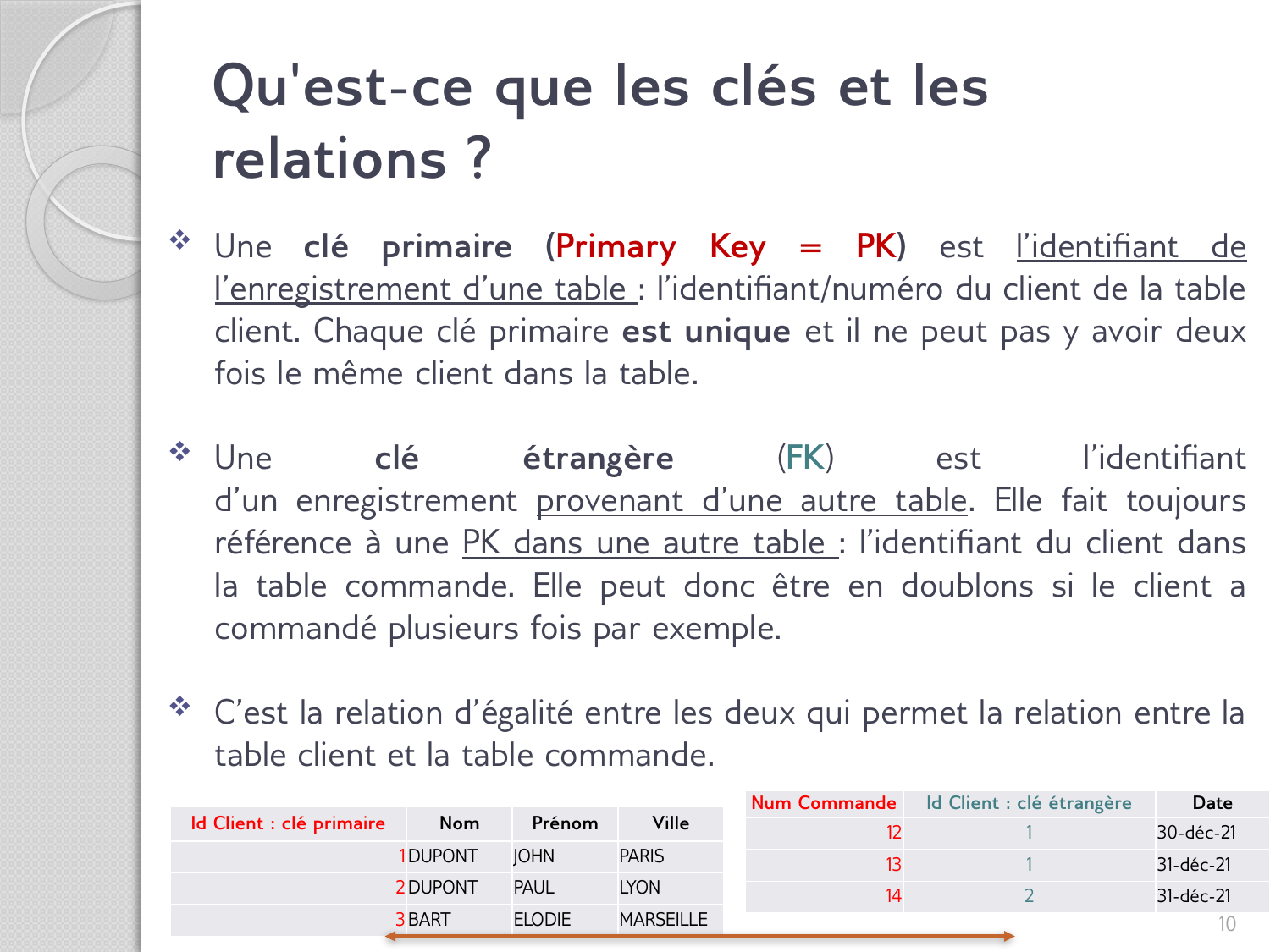

# Qu'est-ce que les clés et les relations ?
Une clé primaire (Primary Key = PK) est l’identifiant de l’enregistrement d’une table : l’identifiant/numéro du client de la table client. Chaque clé primaire est unique et il ne peut pas y avoir deux fois le même client dans la table.

Une clé étrangère (FK) est l’identifiant
d’un enregistrement provenant d’une autre table. Elle fait toujours référence à une PK dans une autre table : l’identifiant du client dans la table commande. Elle peut donc être en doublons si le client a commandé plusieurs fois par exemple.

C’est la relation d’égalité entre les deux qui permet la relation entre la table client et la table commande.
| Num Commande | Id Client : clé étrangère | Date |
| --- | --- | --- |
| 12 | 1 | 30-déc-21 |
| 13 | 1 | 31-déc-21 |
| 14 | 2 | 31-déc-21 |
| Id Client : clé primaire | Nom | Prénom | Ville |
| --- | --- | --- | --- |
| 1 | DUPONT | JOHN | PARIS |
| 2 | DUPONT | PAUL | LYON |
| 3 | BART | ELODIE | MARSEILLE |
10